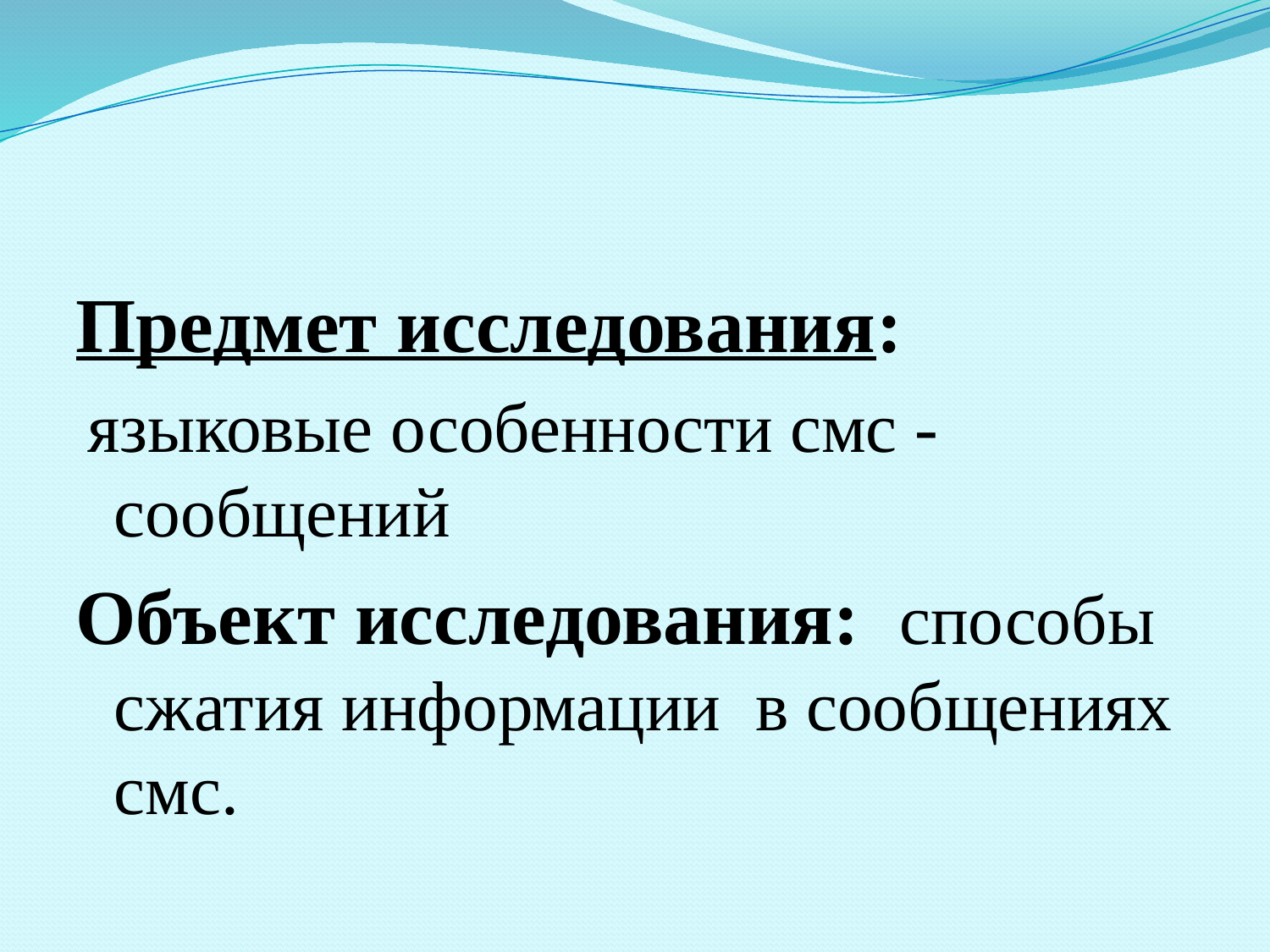

#
Предмет исследования:
 языковые особенности смс - сообщений
Объект исследования:  способы сжатия информации  в сообщениях смс.